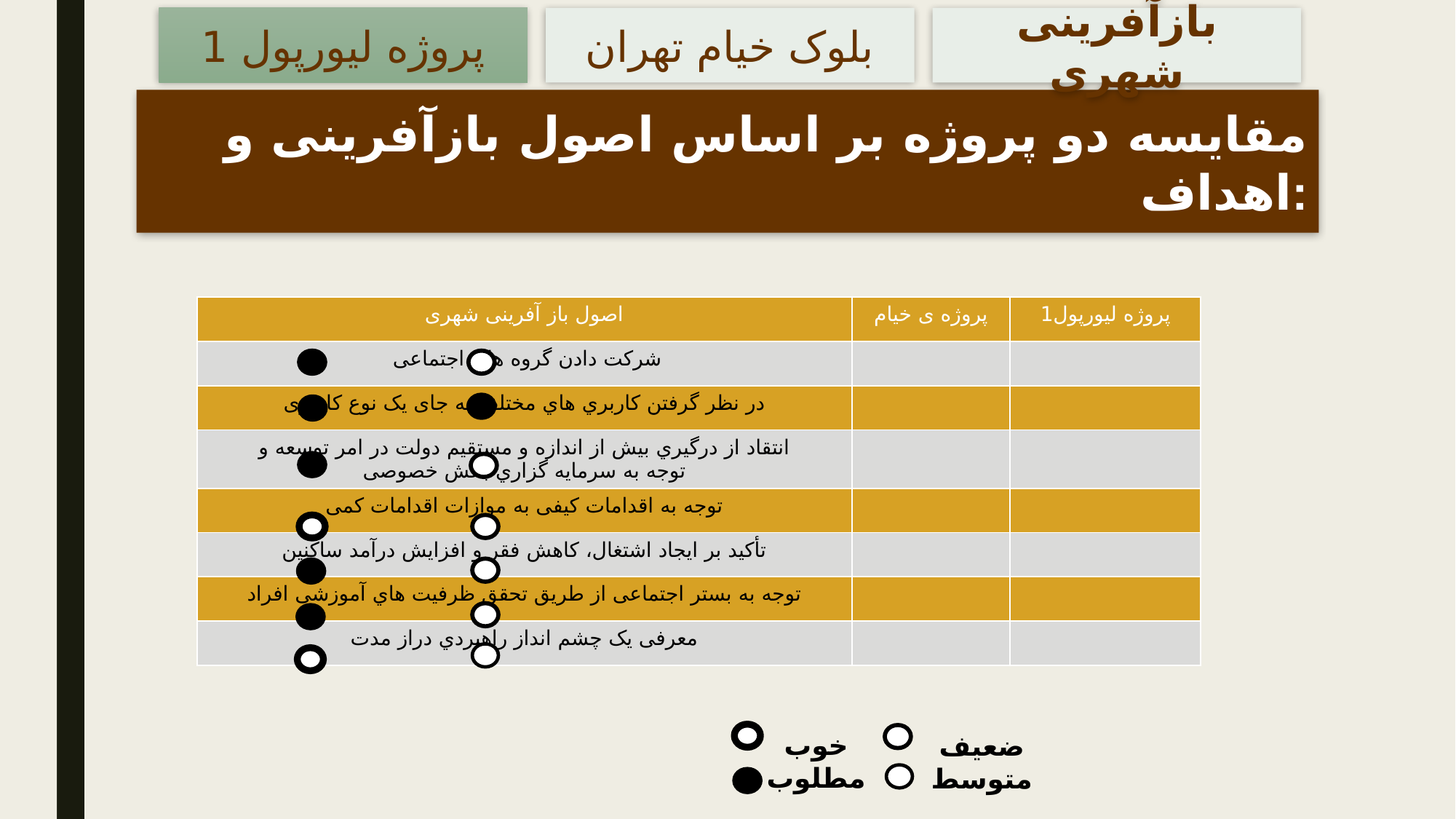

پروژه لیورپول 1
بلوک خیام تهران
بازآفرینی شهری
مقایسه دو پروژه بر اساس اصول بازآفرینی و اهداف:
| اصول باز آفرینی شهری | پروژه ی خیام | پروژه لیورپول1 |
| --- | --- | --- |
| شرکت دادن گروه هاي اجتماعی |  |  |
| در نظر گرفتن کاربري هاي مختلف به جای یک نوع کاربری |  |  |
| انتقاد از درگیري بیش از اندازه و مستقیم دولت در امر توسعه و توجه به سرمایه گزاري بخش خصوصی |  |  |
| توجه به اقدامات کیفی به موازات اقدامات کمی |  |  |
| تأکید بر ایجاد اشتغال، کاهش فقر و افزایش درآمد ساکنین |  |  |
| توجه به بستر اجتماعی از طریق تحقق ظرفیت هاي آموزشی افراد |  |  |
| معرفی یک چشم انداز راهبردي دراز مدت |  |  |

خوب
مطلوب
ضعیف
متوسط